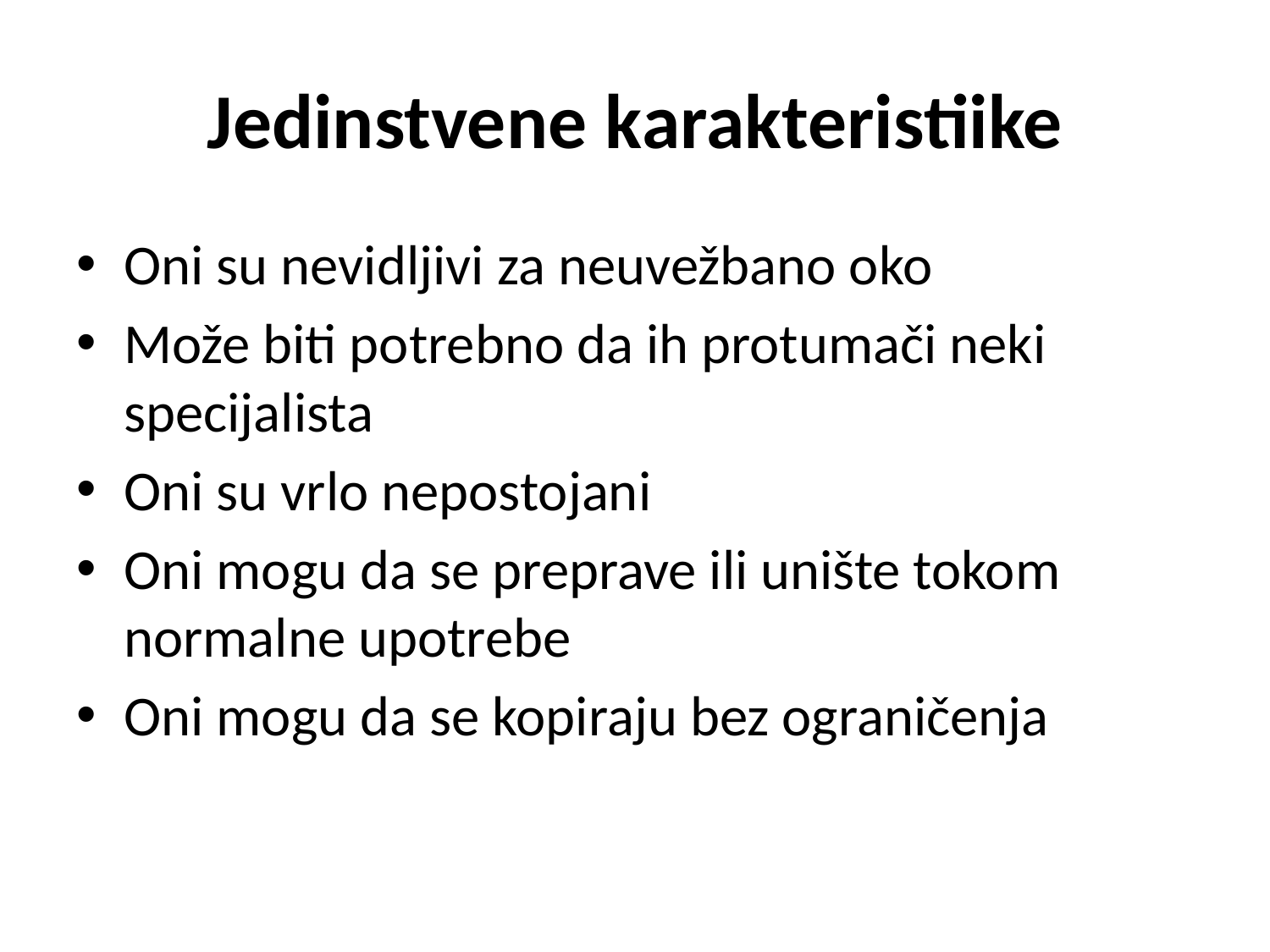

# Jedinstvene karakteristiike
Oni su nevidljivi za neuvežbano oko
Može biti potrebno da ih protumači neki specijalista
Oni su vrlo nepostojani
Oni mogu da se preprave ili unište tokom normalne upotrebe
Oni mogu da se kopiraju bez ograničenja